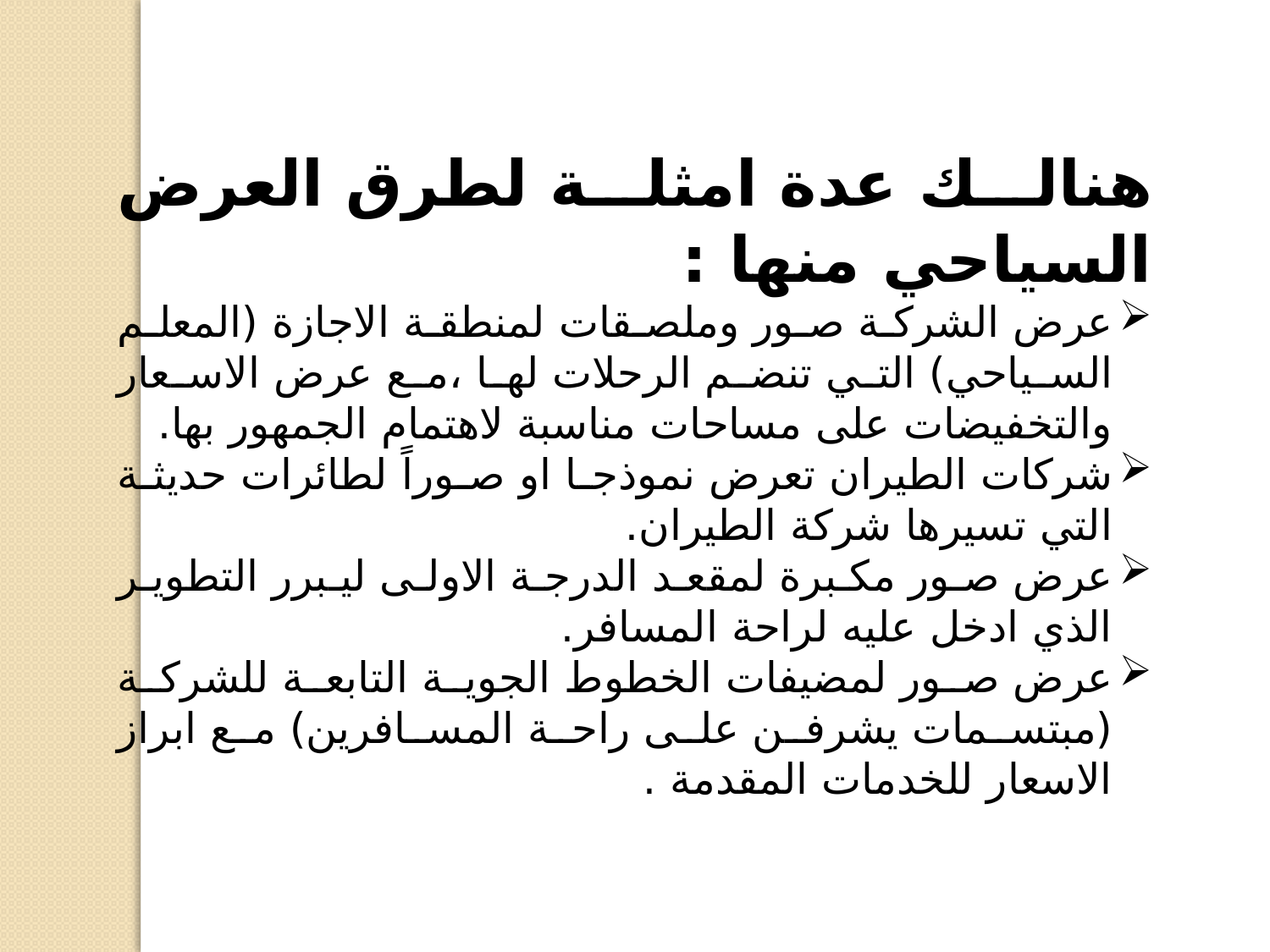

هنالك عدة امثلة لطرق العرض السياحي منها :
عرض الشركة صور وملصقات لمنطقة الاجازة (المعلم السياحي) التي تنضم الرحلات لها ،مع عرض الاسعار والتخفيضات على مساحات مناسبة لاهتمام الجمهور بها.
شركات الطيران تعرض نموذجا او صوراً لطائرات حديثة التي تسيرها شركة الطيران.
عرض صور مكبرة لمقعد الدرجة الاولى ليبرر التطوير الذي ادخل عليه لراحة المسافر.
عرض صور لمضيفات الخطوط الجوية التابعة للشركة (مبتسمات يشرفن على راحة المسافرين) مع ابراز الاسعار للخدمات المقدمة .